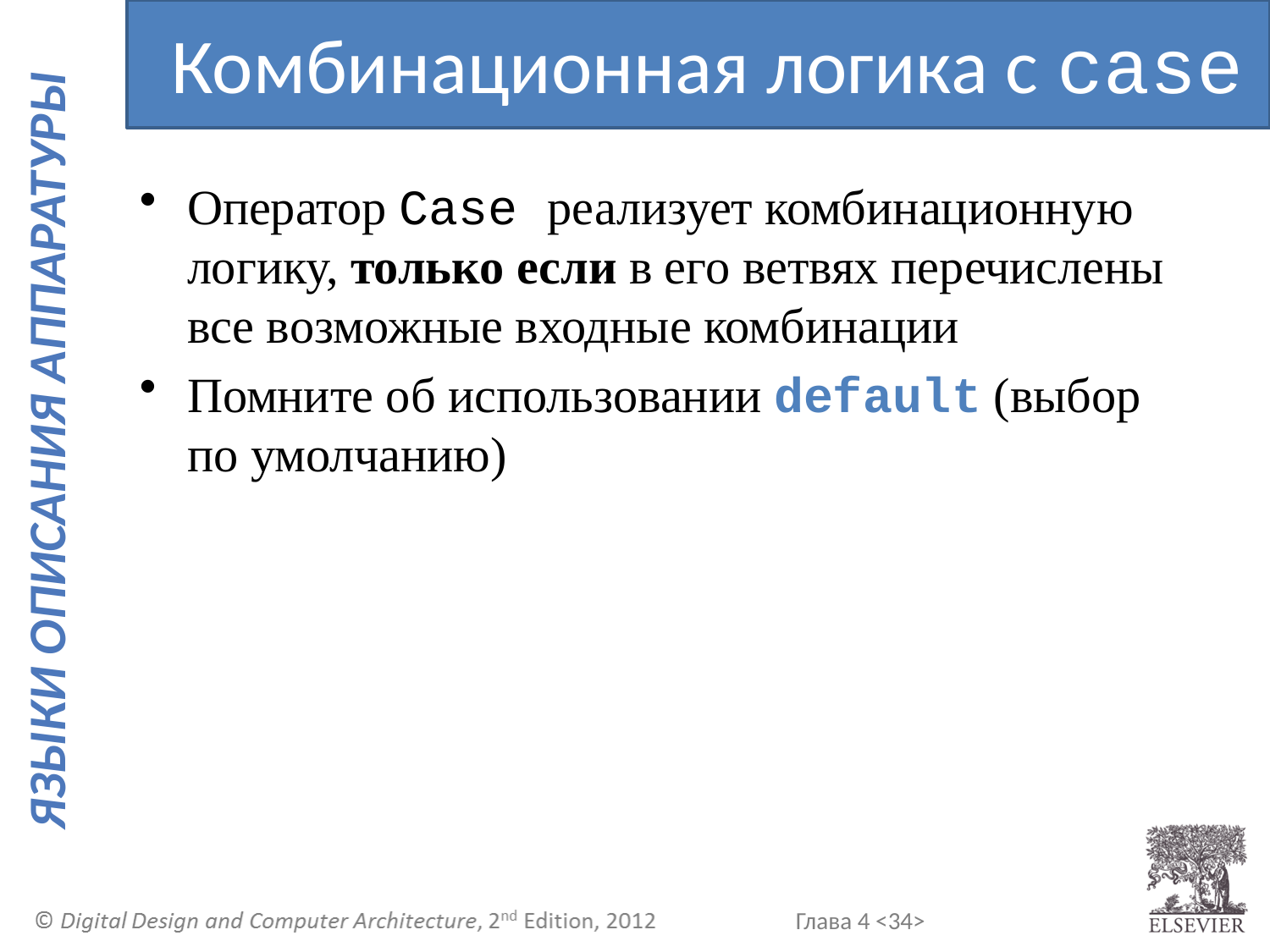

Комбинационная логика с case

Оператор Case реализует комбинационную логику, только если в его ветвях перечислены все возможные входные комбинации
Помните об использовании default (выбор по умолчанию)